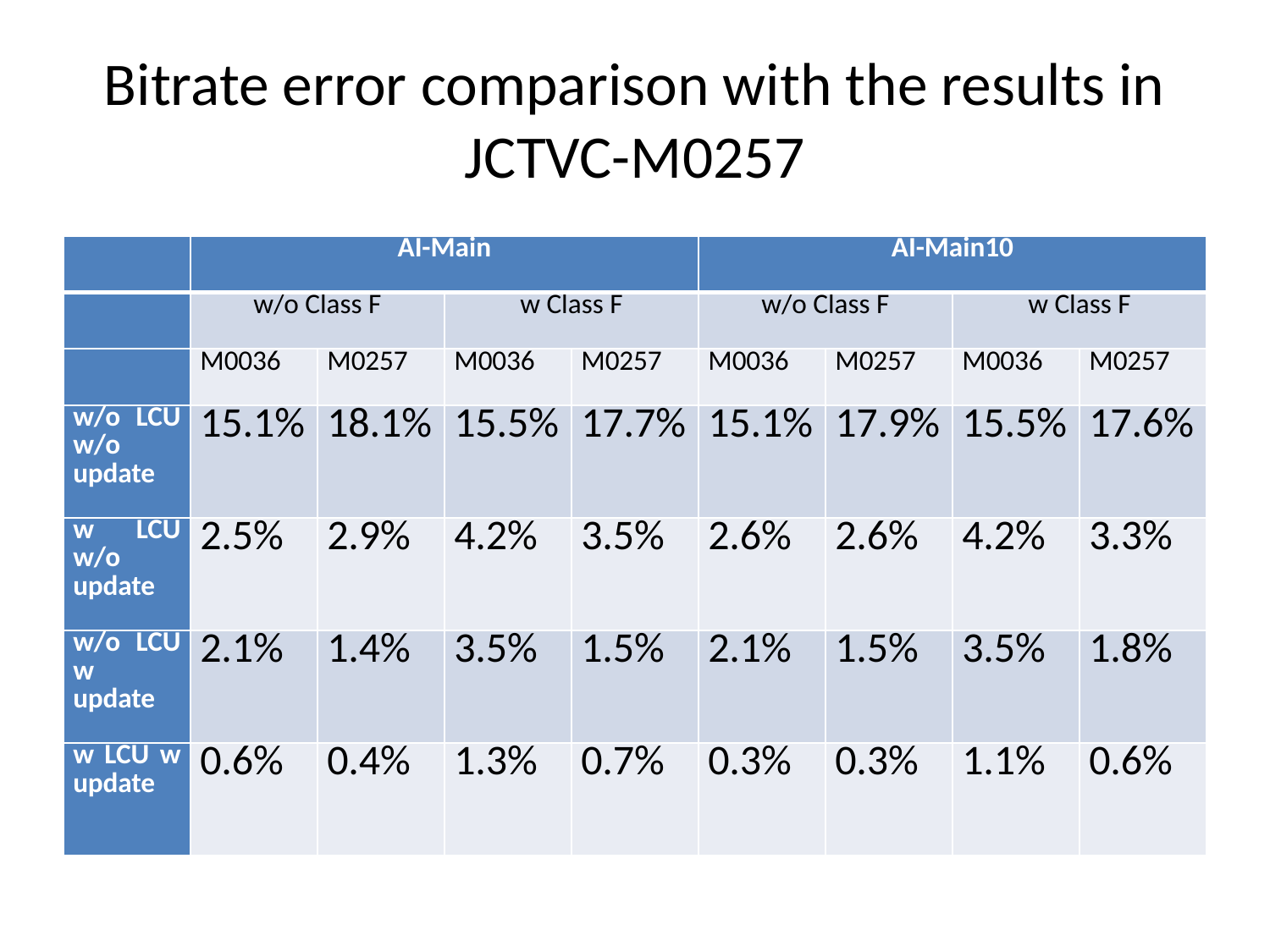

# Bitrate error comparison with the results in JCTVC-M0257
|  | AI-Main |  |  |  | AI-Main10 |  |  |  |
| --- | --- | --- | --- | --- | --- | --- | --- | --- |
|  | w/o Class F |  | w Class F |  | w/o Class F |  | w Class F |  |
|  | M0036 | M0257 | M0036 | M0257 | M0036 | M0257 | M0036 | M0257 |
| w/o LCU w/o update | 15.1% | 18.1% | 15.5% | 17.7% | 15.1% | 17.9% | 15.5% | 17.6% |
| w LCU w/o update | 2.5% | 2.9% | 4.2% | 3.5% | 2.6% | 2.6% | 4.2% | 3.3% |
| w/o LCU w update | 2.1% | 1.4% | 3.5% | 1.5% | 2.1% | 1.5% | 3.5% | 1.8% |
| w LCU w update | 0.6% | 0.4% | 1.3% | 0.7% | 0.3% | 0.3% | 1.1% | 0.6% |